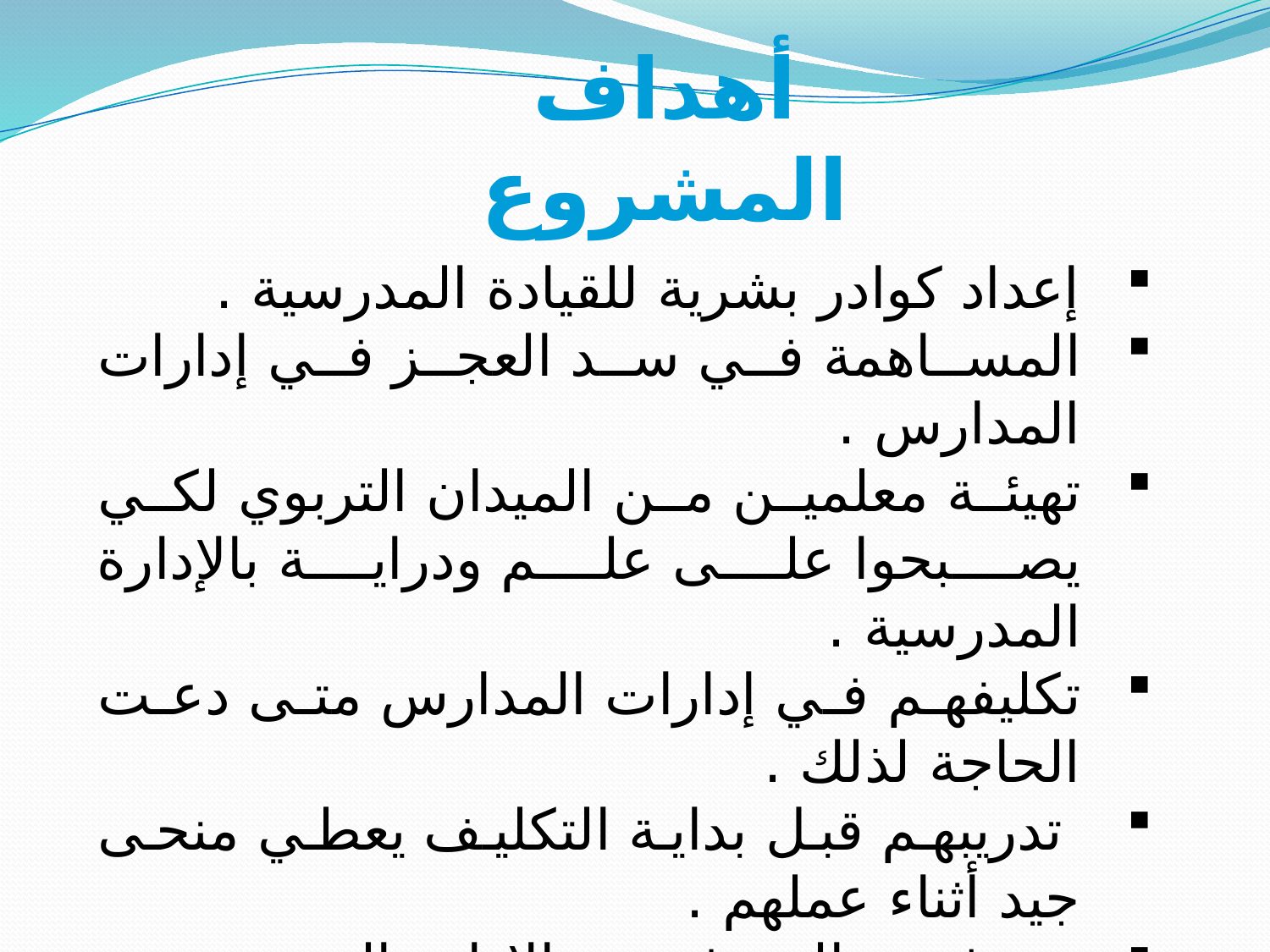

أهداف المشروع
إعداد كوادر بشرية للقيادة المدرسية .
المساهمة في سد العجز في إدارات المدارس .
تهيئة معلمين من الميدان التربوي لكي يصبحوا على علم ودراية بالإدارة المدرسية .
تكليفهم في إدارات المدارس متى دعت الحاجة لذلك .
 تدريبهم قبل بداية التكليف يعطي منحى جيد أثناء عملهم .
سد فجوة العزوف عن الإدارة المدرسية .